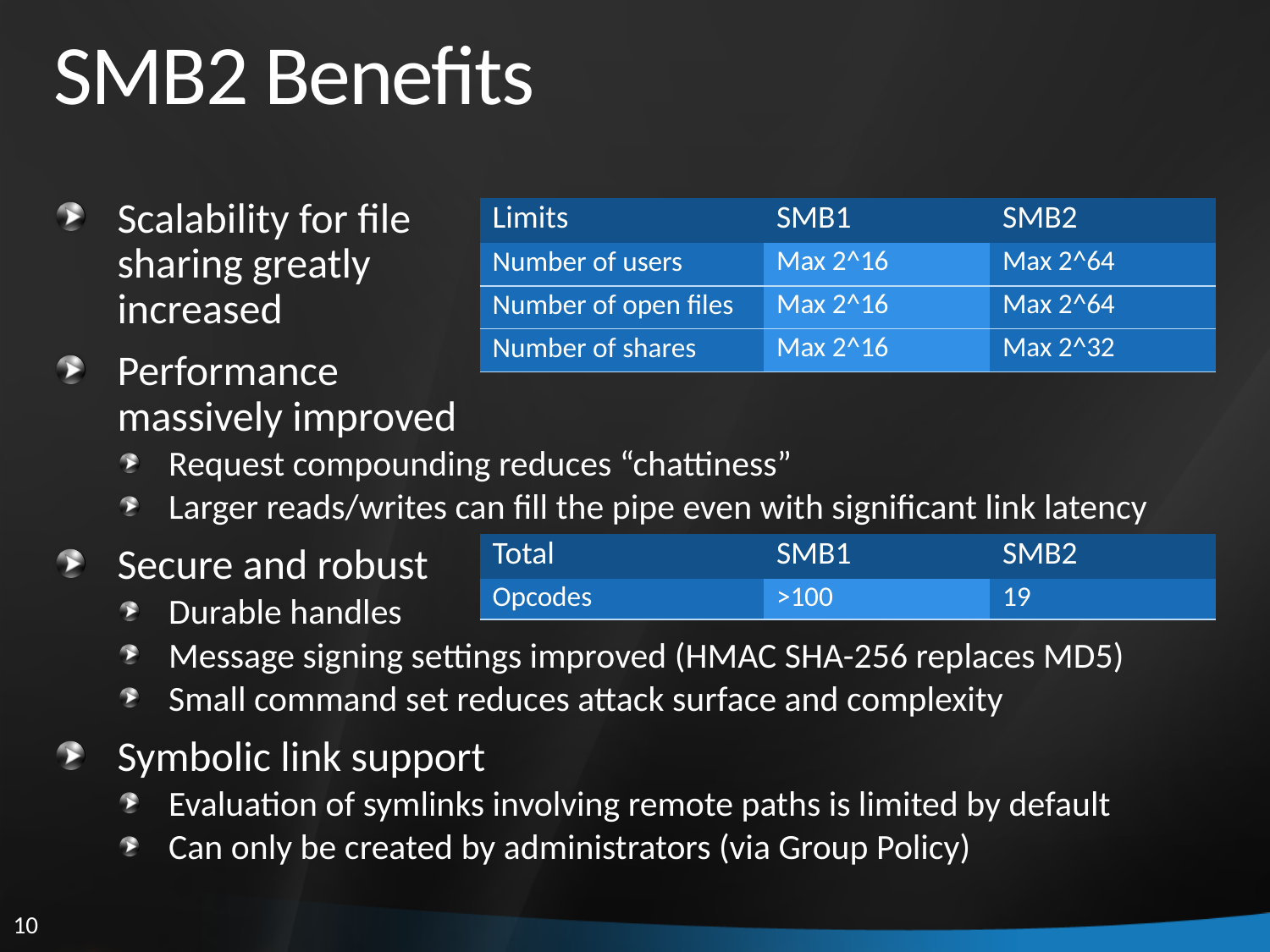

# SMB2 Benefits
Scalability for file
sharing greatly
increased
Performance
massively improved
Request compounding reduces “chattiness”
Larger reads/writes can fill the pipe even with significant link latency
Secure and robust
Durable handles
Message signing settings improved (HMAC SHA-256 replaces MD5)
Small command set reduces attack surface and complexity
Symbolic link support
Evaluation of symlinks involving remote paths is limited by default
Can only be created by administrators (via Group Policy)
| Limits | SMB1 | SMB2 |
| --- | --- | --- |
| Number of users | Max 2^16 | Max 2^64 |
| Number of open files | Max 2^16 | Max 2^64 |
| Number of shares | Max 2^16 | Max 2^32 |
| Total | SMB1 | SMB2 |
| --- | --- | --- |
| Opcodes | >100 | 19 |